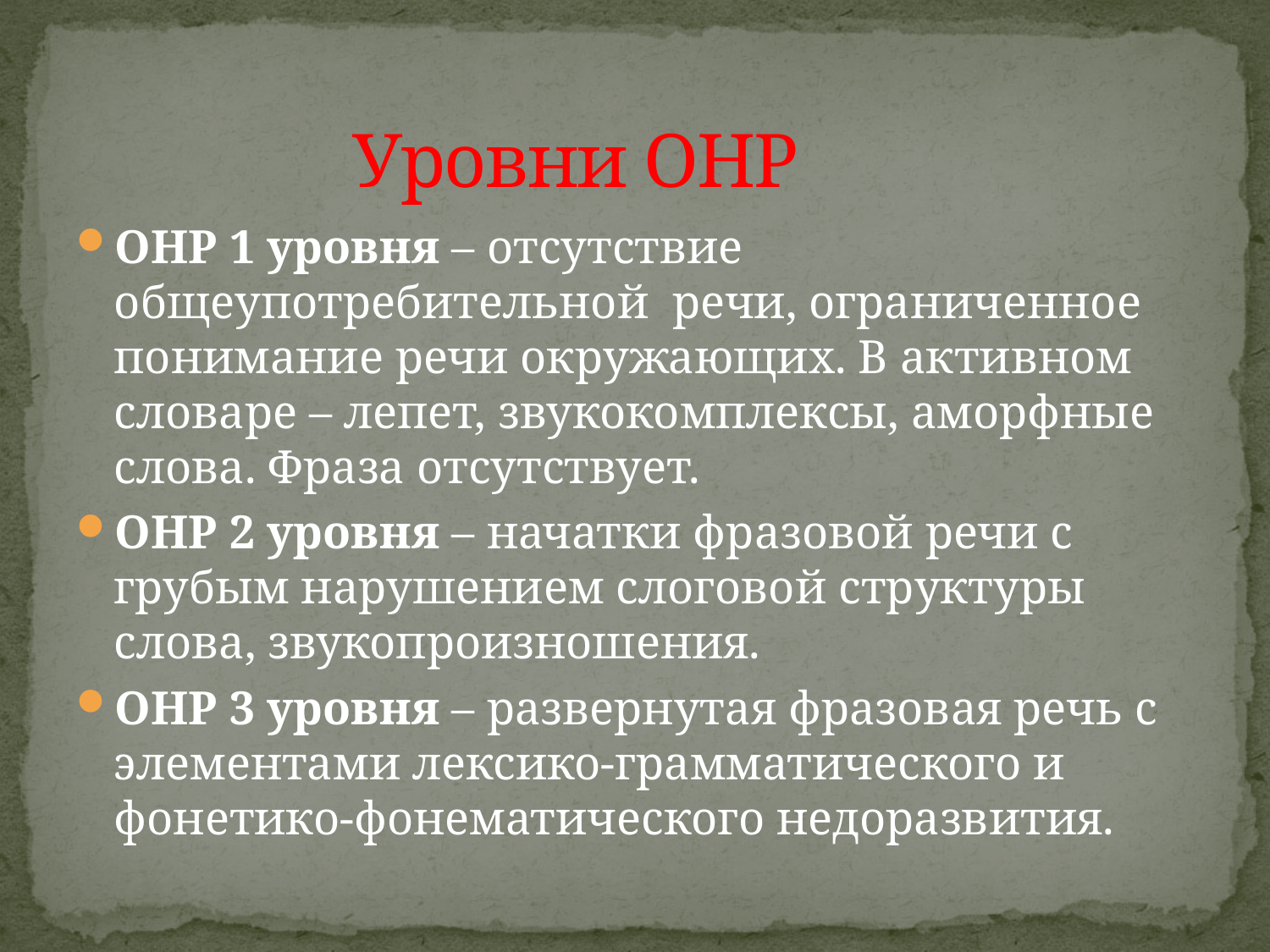

# Уровни ОНР
ОНР 1 уровня – отсутствие общеупотребительной  речи, ограниченное понимание речи окружающих. В активном словаре – лепет, звукокомплексы, аморфные слова. Фраза отсутствует.
ОНР 2 уровня – начатки фразовой речи с грубым нарушением слоговой структуры слова, звукопроизношения.
ОНР 3 уровня – развернутая фразовая речь с элементами лексико-грамматического и фонетико-фонематического недоразвития.